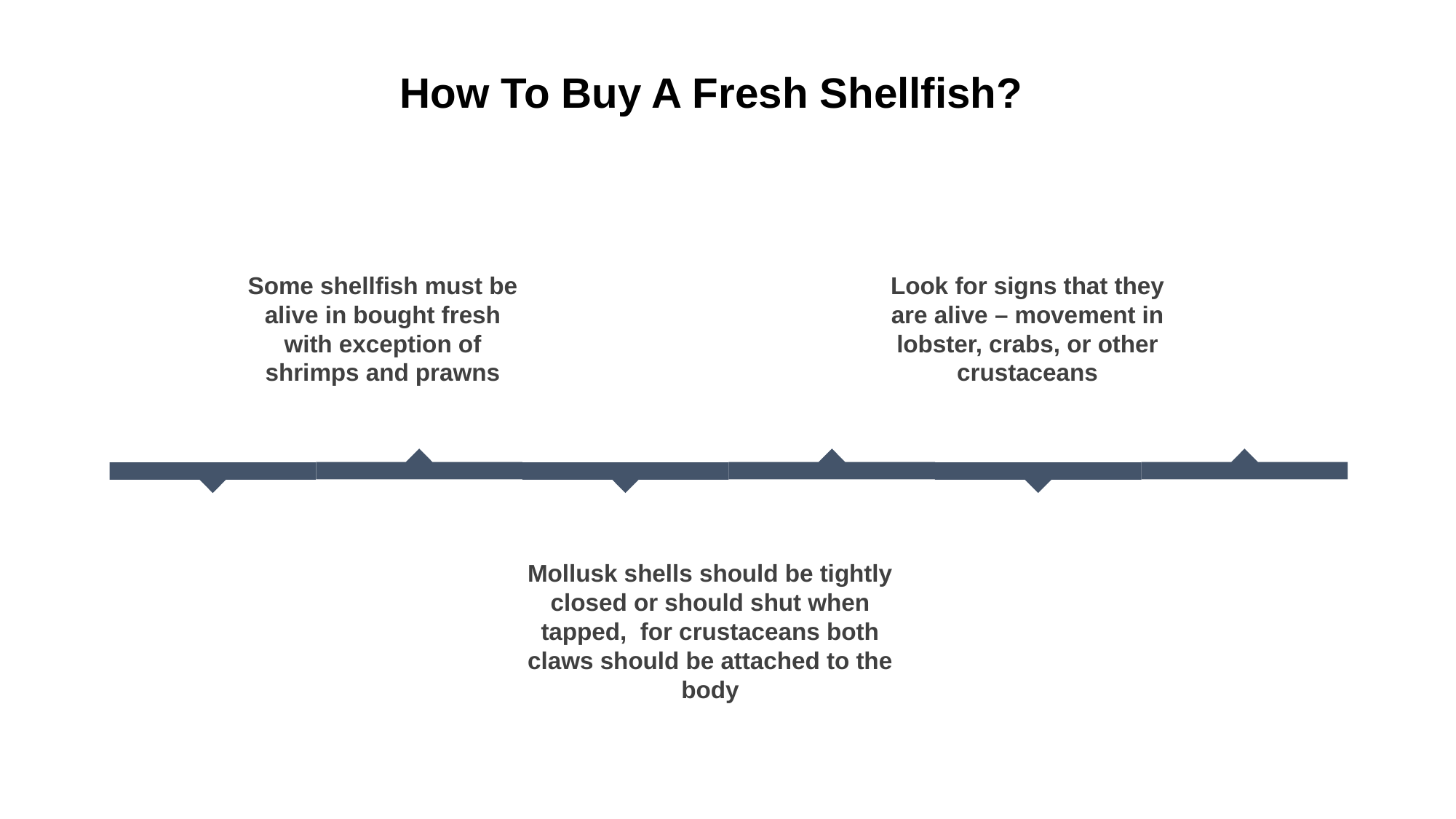

How To Buy A Fresh Shellfish?
Some shellfish must be alive in bought fresh with exception of shrimps and prawns
Look for signs that they are alive – movement in lobster, crabs, or other crustaceans

Mollusk shells should be tightly closed or should shut when tapped,  for crustaceans both claws should be attached to the body